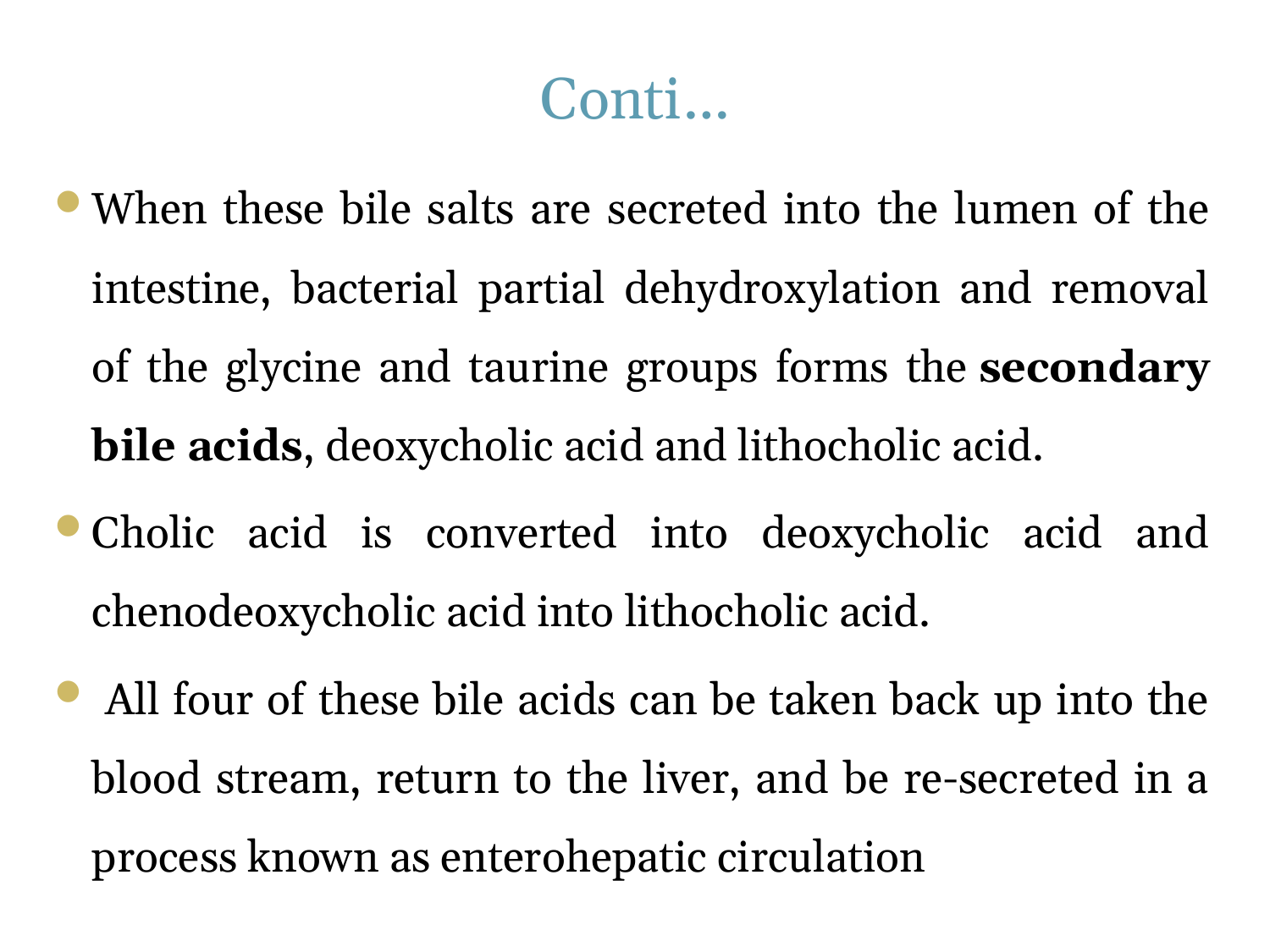

# Conti…
13
When these bile salts are secreted into the lumen of the intestine, bacterial partial dehydroxylation and removal of the glycine and taurine groups forms the secondary bile acids, deoxycholic acid and lithocholic acid.
Cholic acid is converted into deoxycholic acid and chenodeoxycholic acid into lithocholic acid.
 All four of these bile acids can be taken back up into the blood stream, return to the liver, and be re-secreted in a process known as enterohepatic circulation